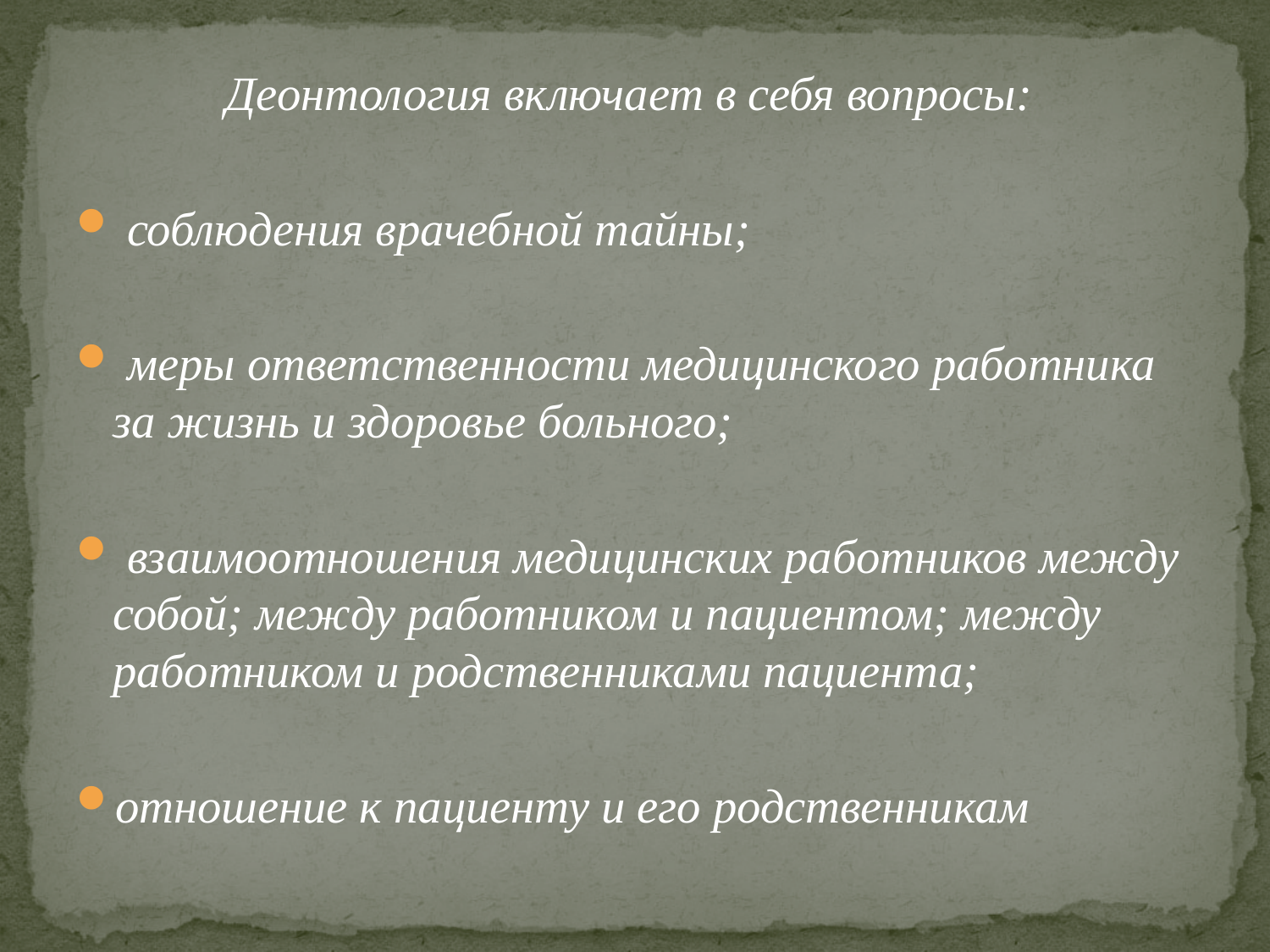

Деонтология включает в себя вопросы:

 соблюдения врачебной тайны;

 меры ответственности медицинского работника за жизнь и здоровье больного;

 взаимоотношения медицинских работников между собой; между работником и пациентом; между работником и родственниками пациента;

отношение к пациенту и его родственникам